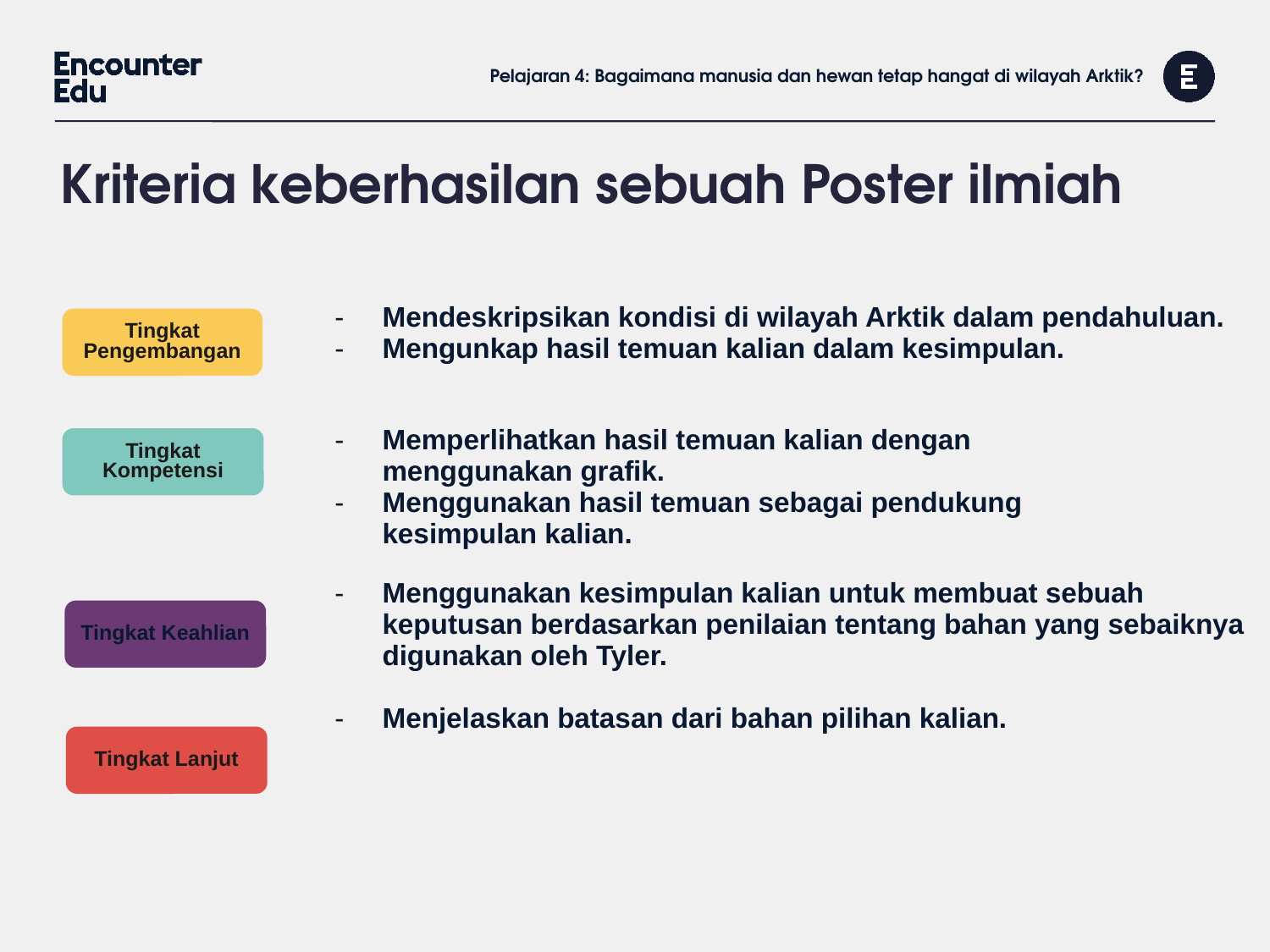

# Pelajaran 4: Bagaimana manusia dan hewan tetap hangat di wilayah Arktik?
Kriteria keberhasilan sebuah Poster ilmiah
| Mendeskripsikan kondisi di wilayah Arktik dalam pendahuluan. Mengunkap hasil temuan kalian dalam kesimpulan. |
| --- |
| Memperlihatkan hasil temuan kalian dengan menggunakan grafik. Menggunakan hasil temuan sebagai pendukung kesimpulan kalian. |
| Menggunakan kesimpulan kalian untuk membuat sebuah keputusan berdasarkan penilaian tentang bahan yang sebaiknya digunakan oleh Tyler. Menjelaskan batasan dari bahan pilihan kalian. |
|  |
|  |
Tingkat Pengembangan
Tingkat Kompetensi
Tingkat Keahlian
Tingkat Lanjut